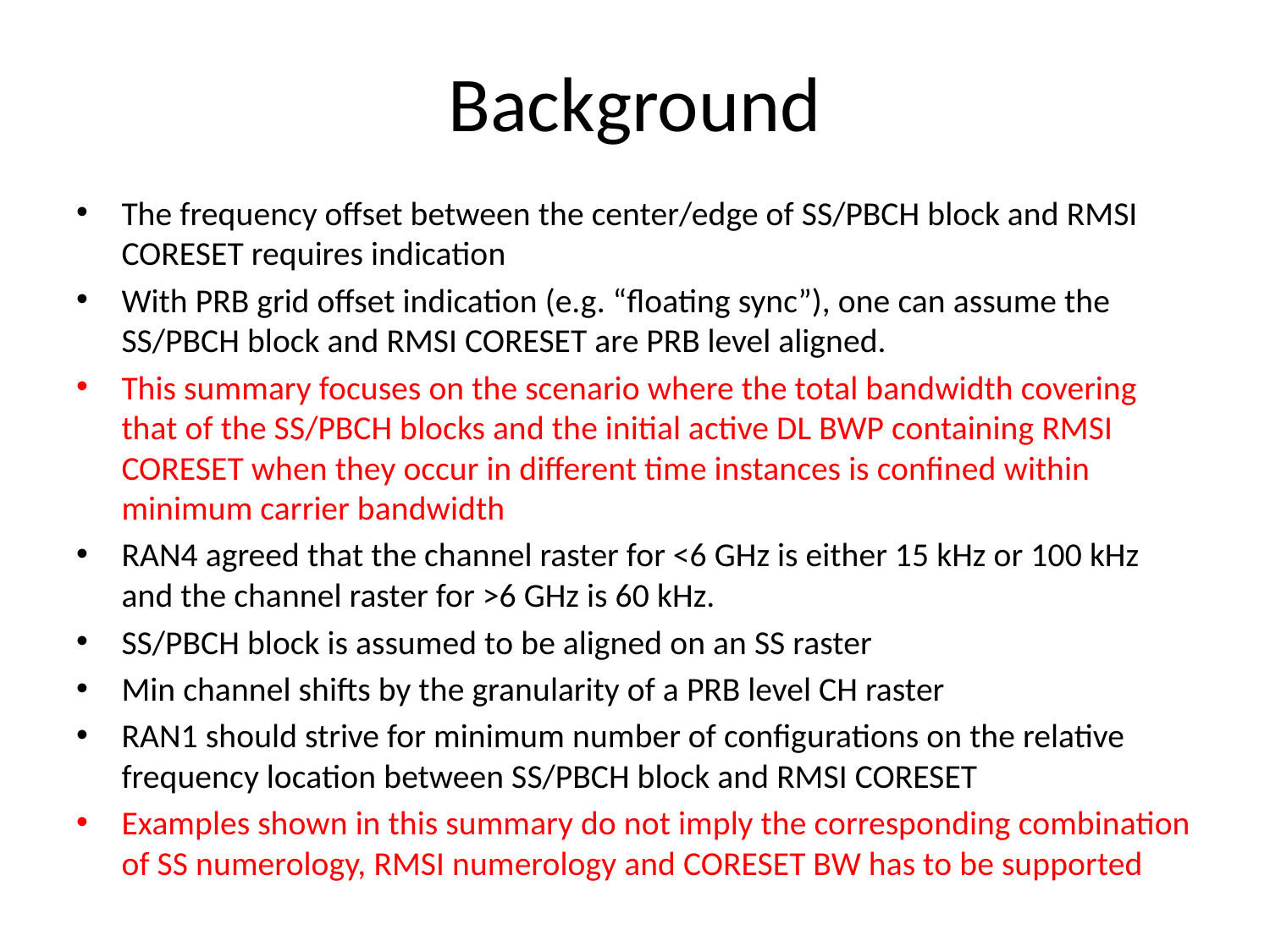

# Background
The frequency offset between the center/edge of SS/PBCH block and RMSI CORESET requires indication
With PRB grid offset indication (e.g. “floating sync”), one can assume the SS/PBCH block and RMSI CORESET are PRB level aligned.
This summary focuses on the scenario where the total bandwidth covering that of the SS/PBCH blocks and the initial active DL BWP containing RMSI CORESET when they occur in different time instances is confined within minimum carrier bandwidth
RAN4 agreed that the channel raster for <6 GHz is either 15 kHz or 100 kHz and the channel raster for >6 GHz is 60 kHz.
SS/PBCH block is assumed to be aligned on an SS raster
Min channel shifts by the granularity of a PRB level CH raster
RAN1 should strive for minimum number of configurations on the relative frequency location between SS/PBCH block and RMSI CORESET
Examples shown in this summary do not imply the corresponding combination of SS numerology, RMSI numerology and CORESET BW has to be supported